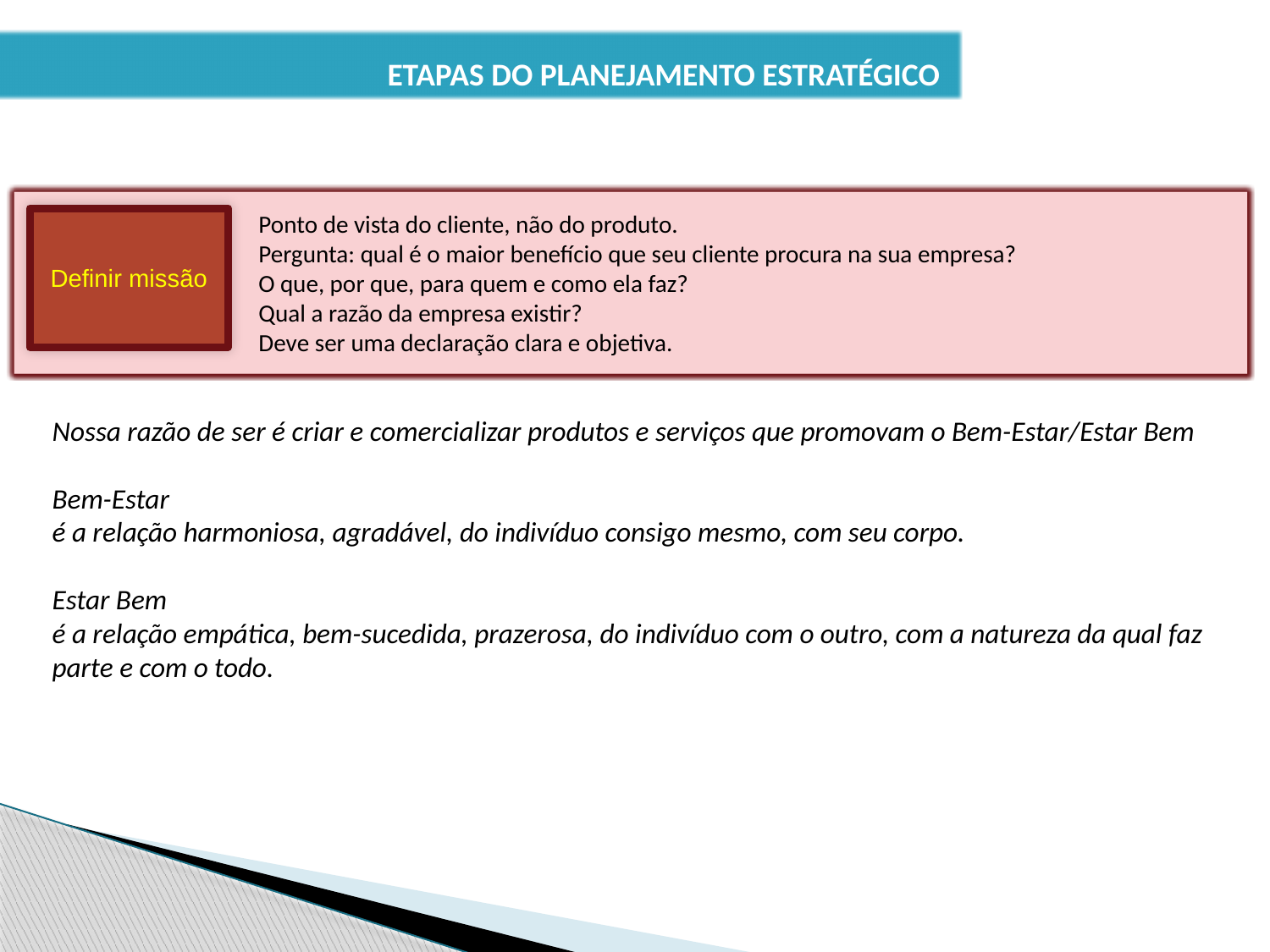

ETAPAS DO PLANEJAMENTO ESTRATÉGICO
Ponto de vista do cliente, não do produto.
Pergunta: qual é o maior benefício que seu cliente procura na sua empresa?
O que, por que, para quem e como ela faz?
Qual a razão da empresa existir?
Deve ser uma declaração clara e objetiva.
Definir missão
Nossa razão de ser é criar e comercializar produtos e serviços que promovam o Bem-Estar/Estar Bem

Bem-Estar
é a relação harmoniosa, agradável, do indivíduo consigo mesmo, com seu corpo.

Estar Bem
é a relação empática, bem-sucedida, prazerosa, do indivíduo com o outro, com a natureza da qual faz parte e com o todo.